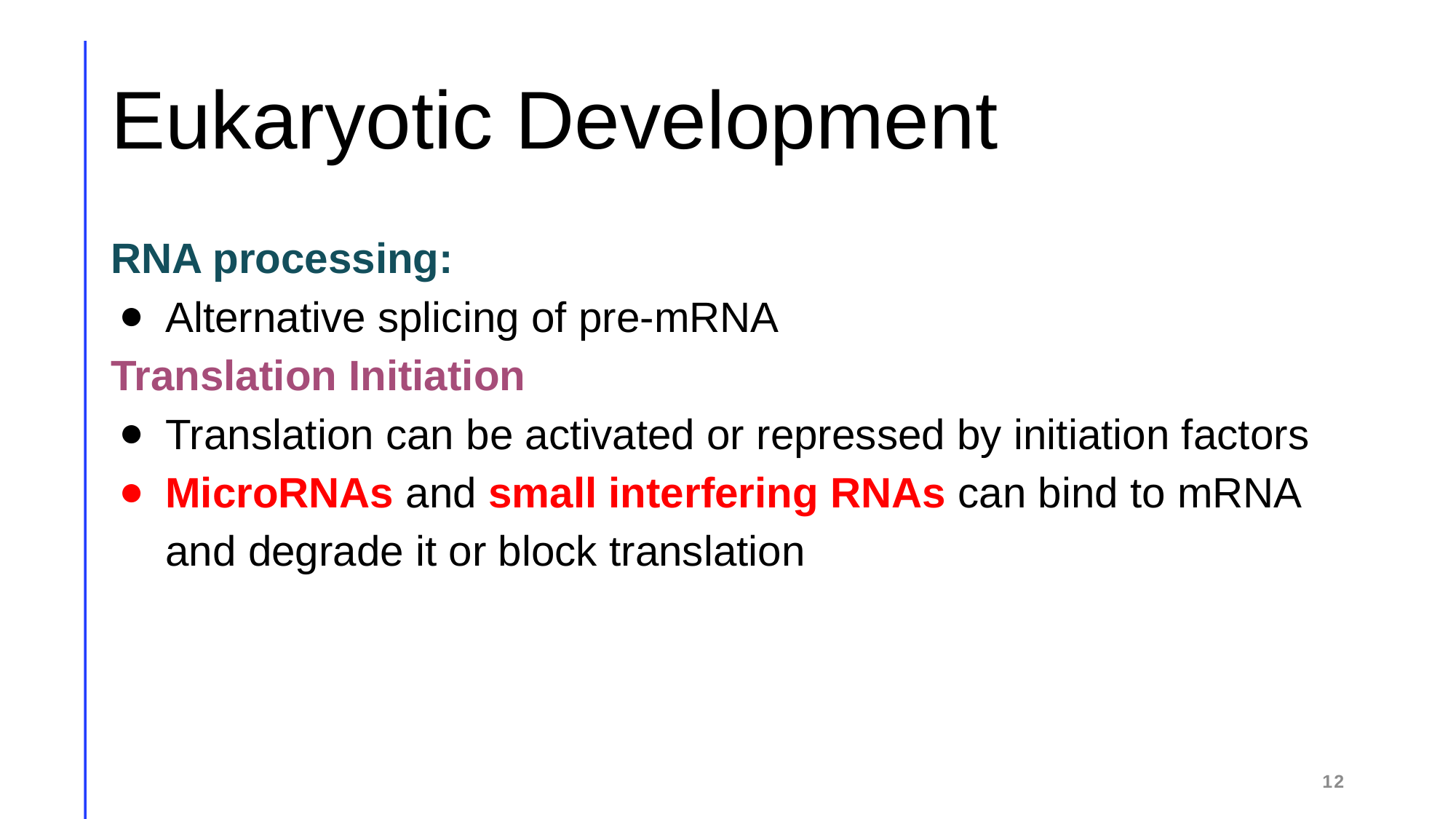

# Eukaryotic Development
RNA processing:
Alternative splicing of pre-mRNA
Translation Initiation
Translation can be activated or repressed by initiation factors
MicroRNAs and small interfering RNAs can bind to mRNA and degrade it or block translation

12